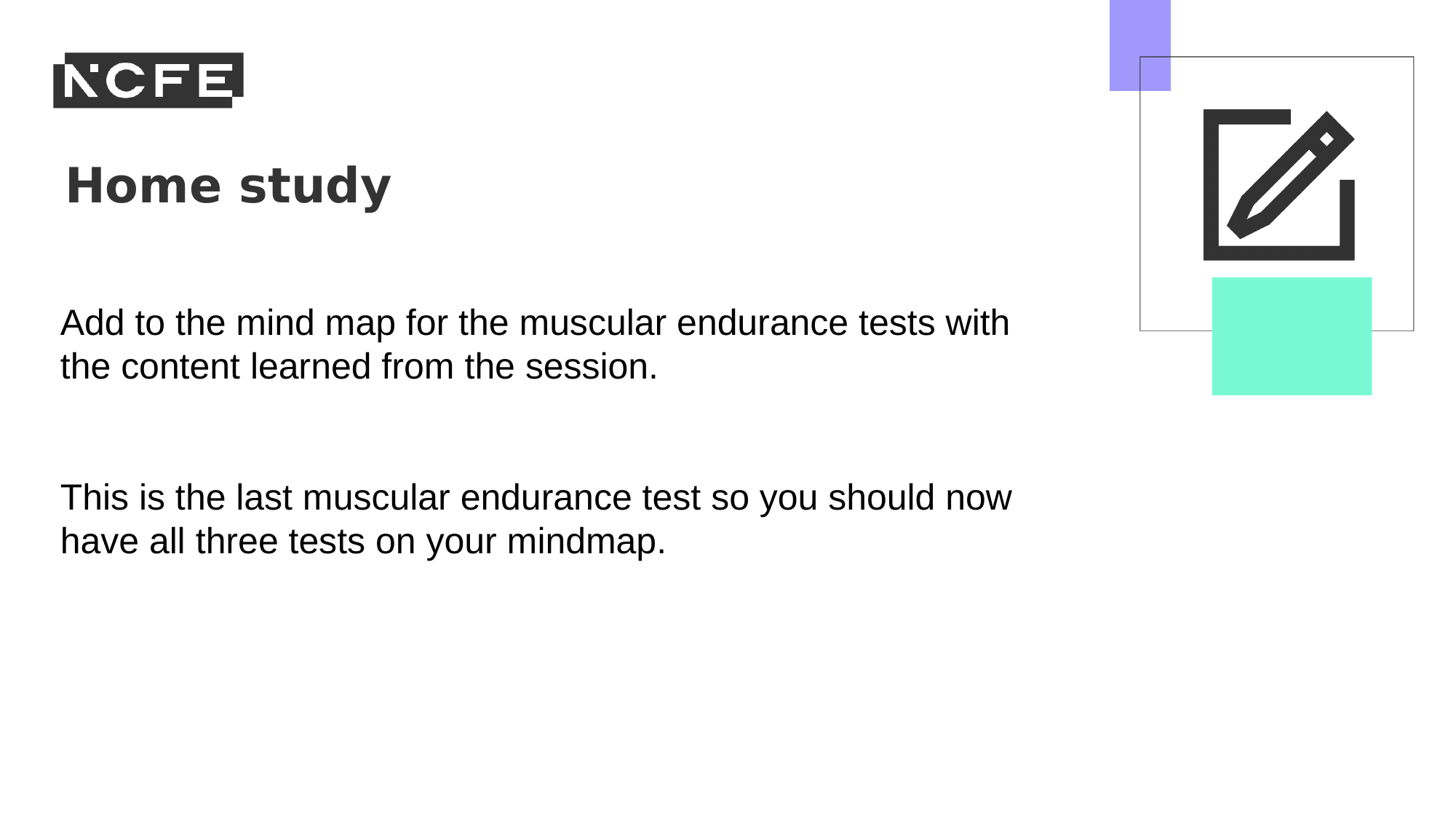

Add to the mind map for the muscular endurance tests with the content learned from the session.

This is the last muscular endurance test so you should now have all three tests on your mindmap.